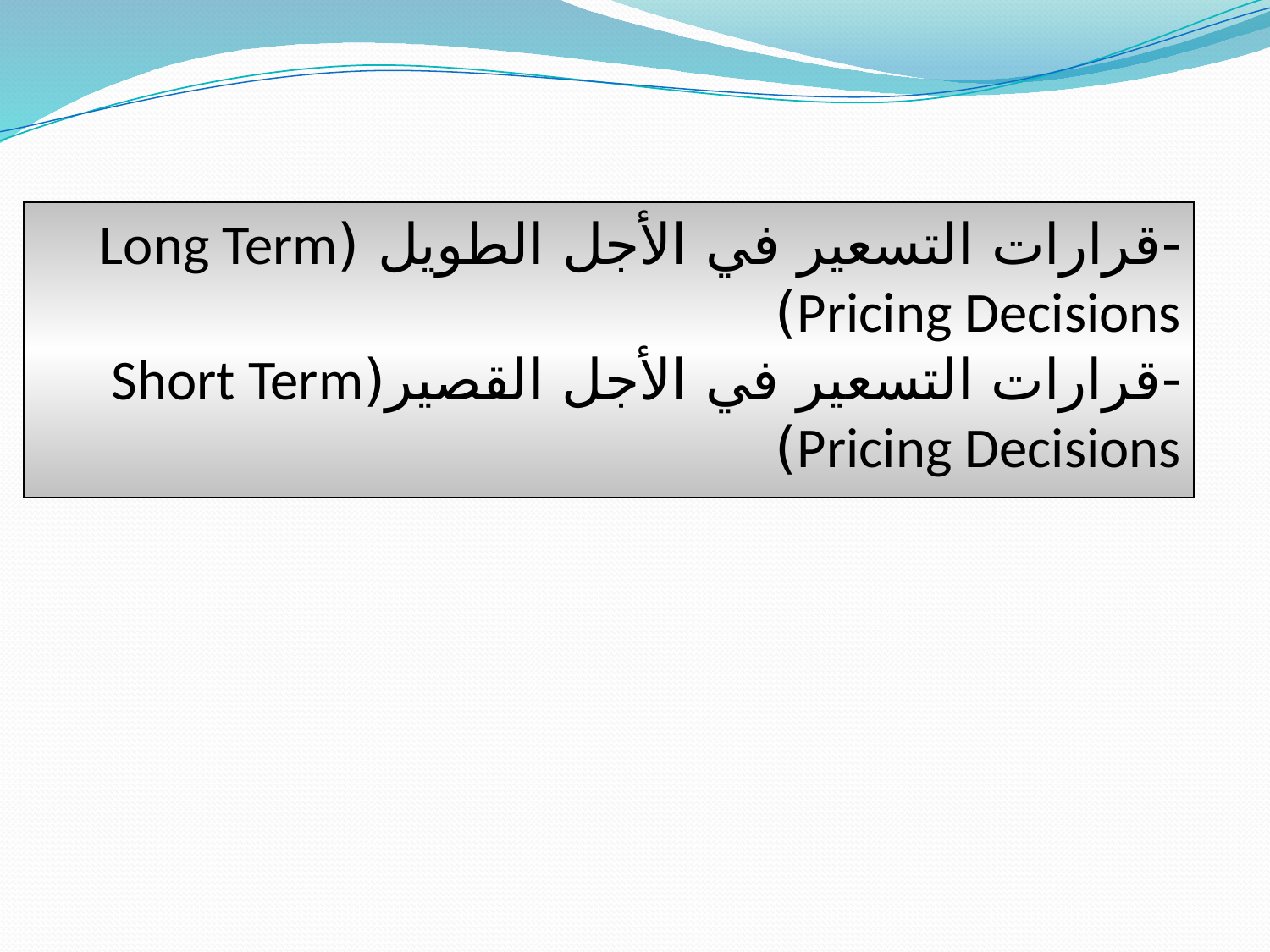

قرارات التسعير في الأجل الطويل (Long Term Pricing Decisions)
قرارات التسعير في الأجل القصير(Short Term Pricing Decisions)